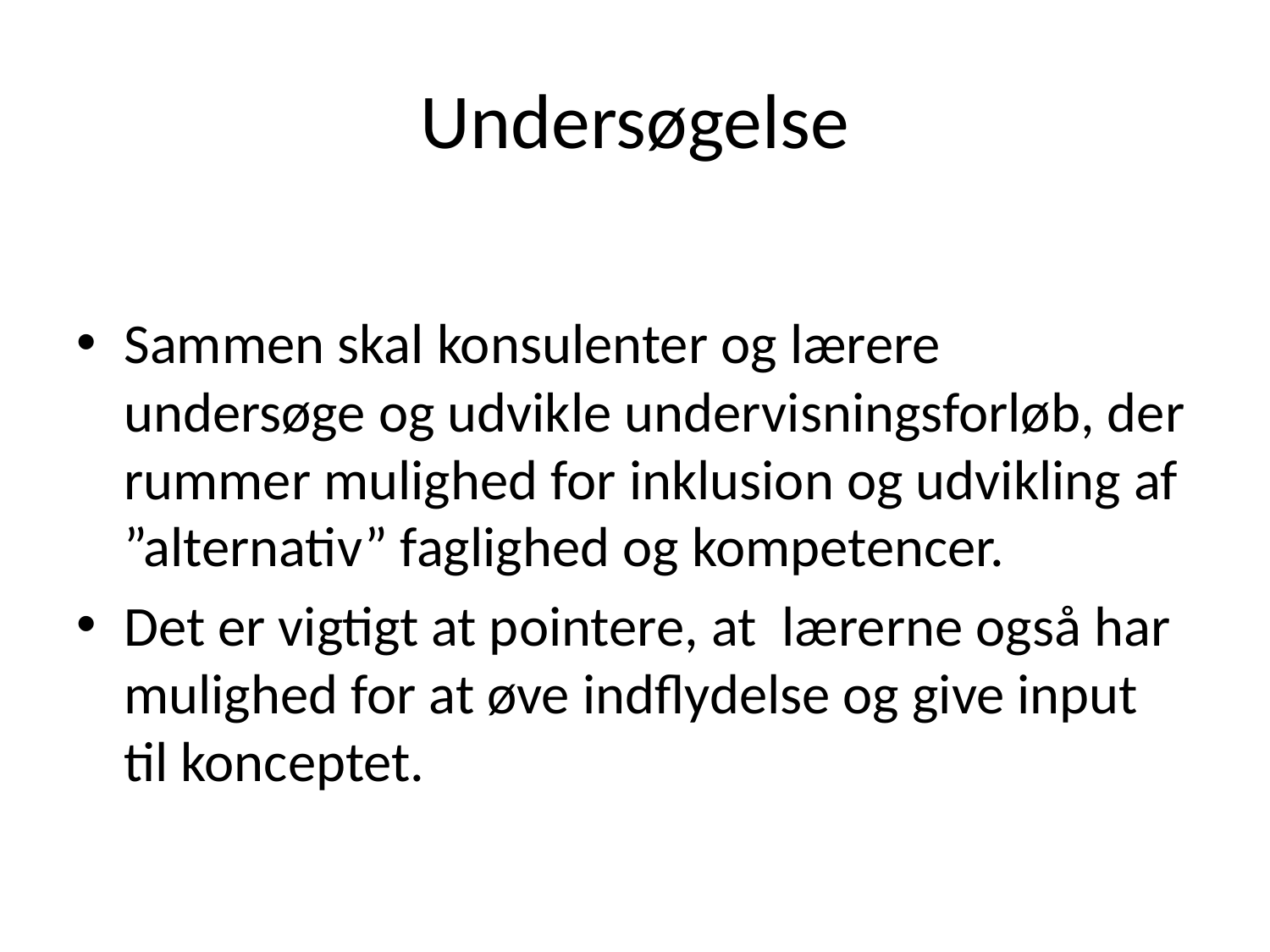

# Undersøgelse

Sammen skal konsulenter og lærere undersøge og udvikle undervisningsforløb, der rummer mulighed for inklusion og udvikling af ”alternativ” faglighed og kompetencer.
Det er vigtigt at pointere, at  lærerne også har mulighed for at øve indflydelse og give input til konceptet.